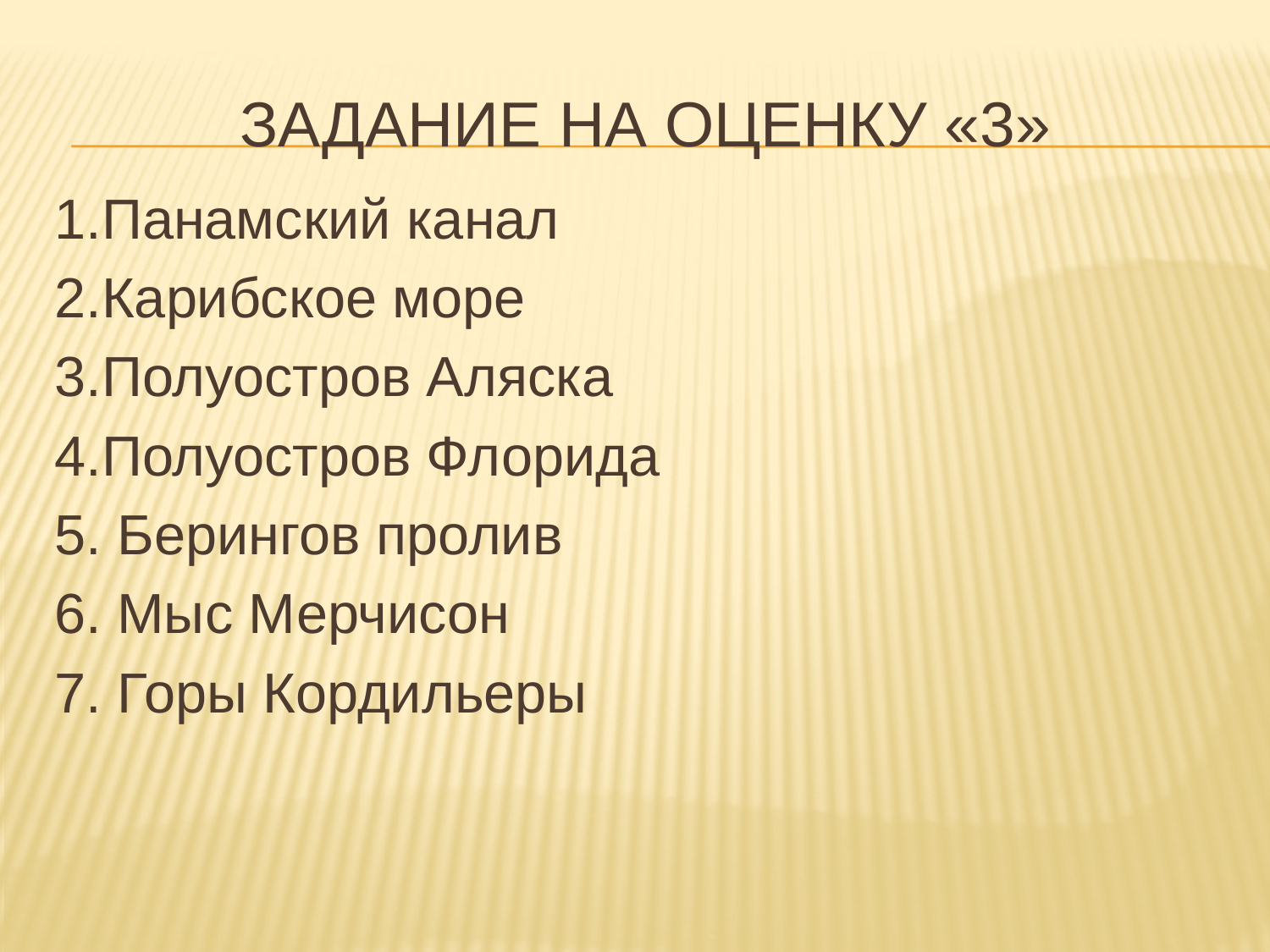

# Задание на оценку «3»
1.Панамский канал
2.Карибское море
3.Полуостров Аляска
4.Полуостров Флорида
5. Берингов пролив
6. Мыс Мерчисон
7. Горы Кордильеры